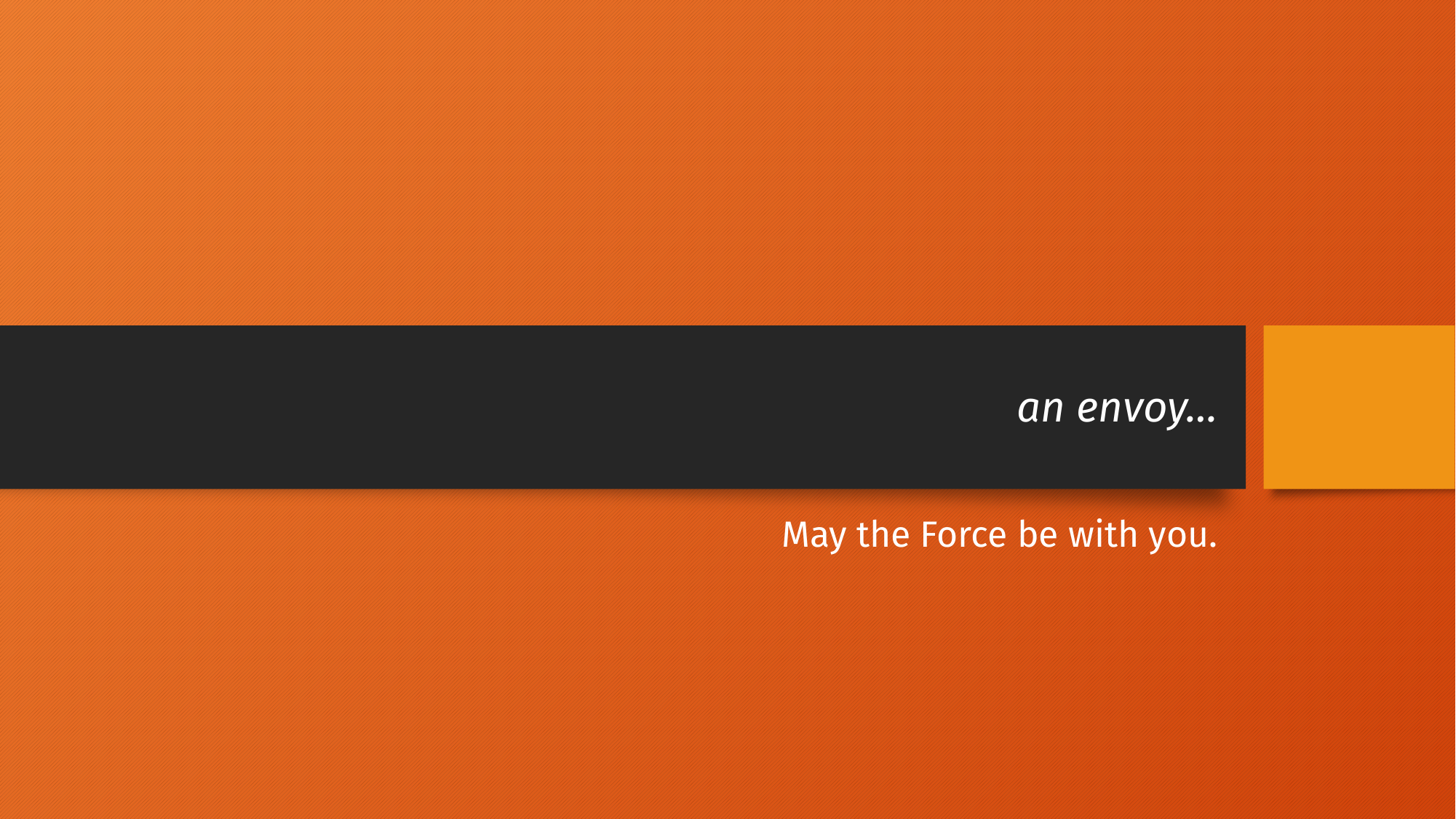

# an envoy…
May the Force be with you.